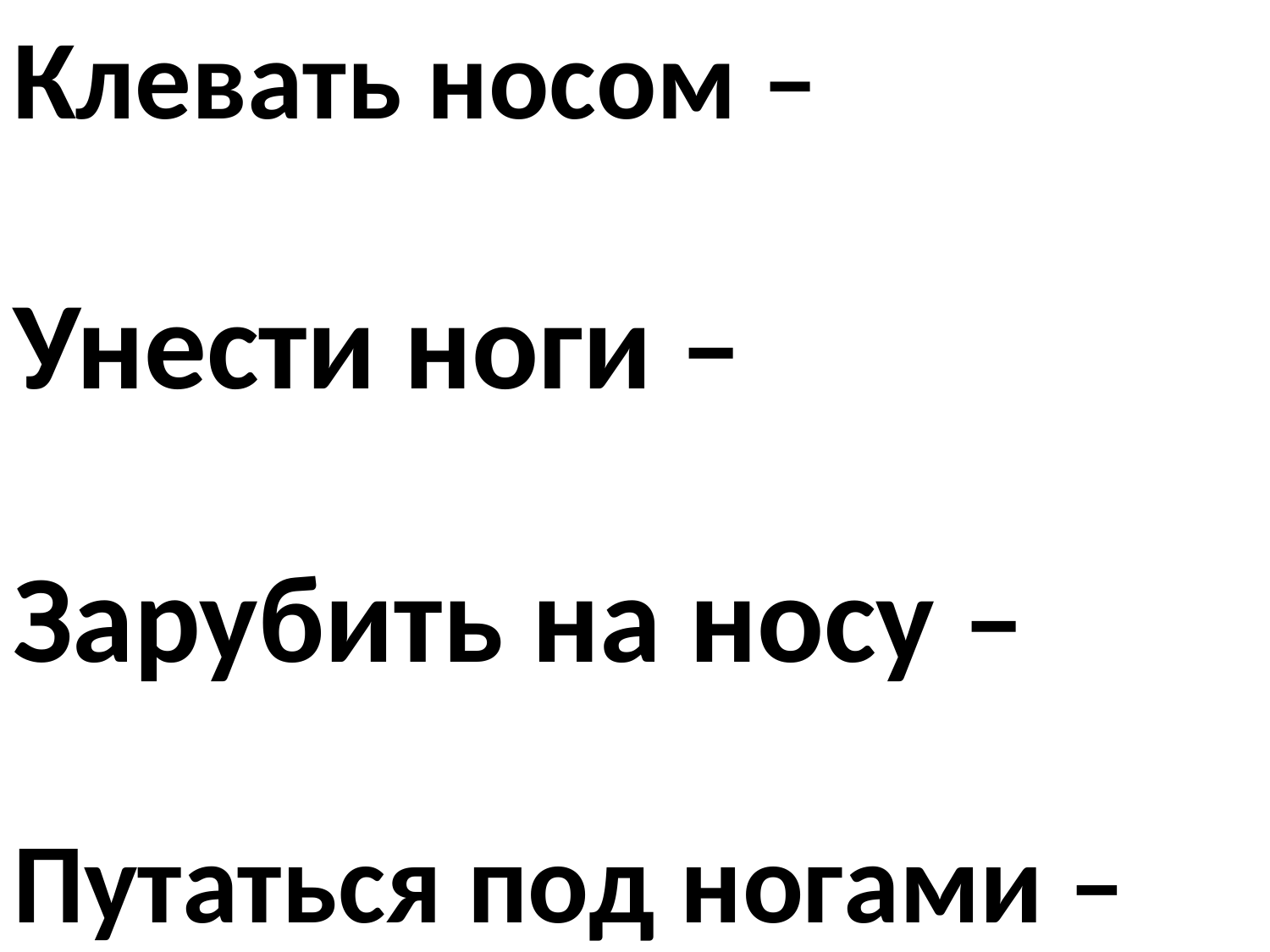

Клевать носом –

Унести ноги –

Зарубить на носу –

Путаться под ногами –